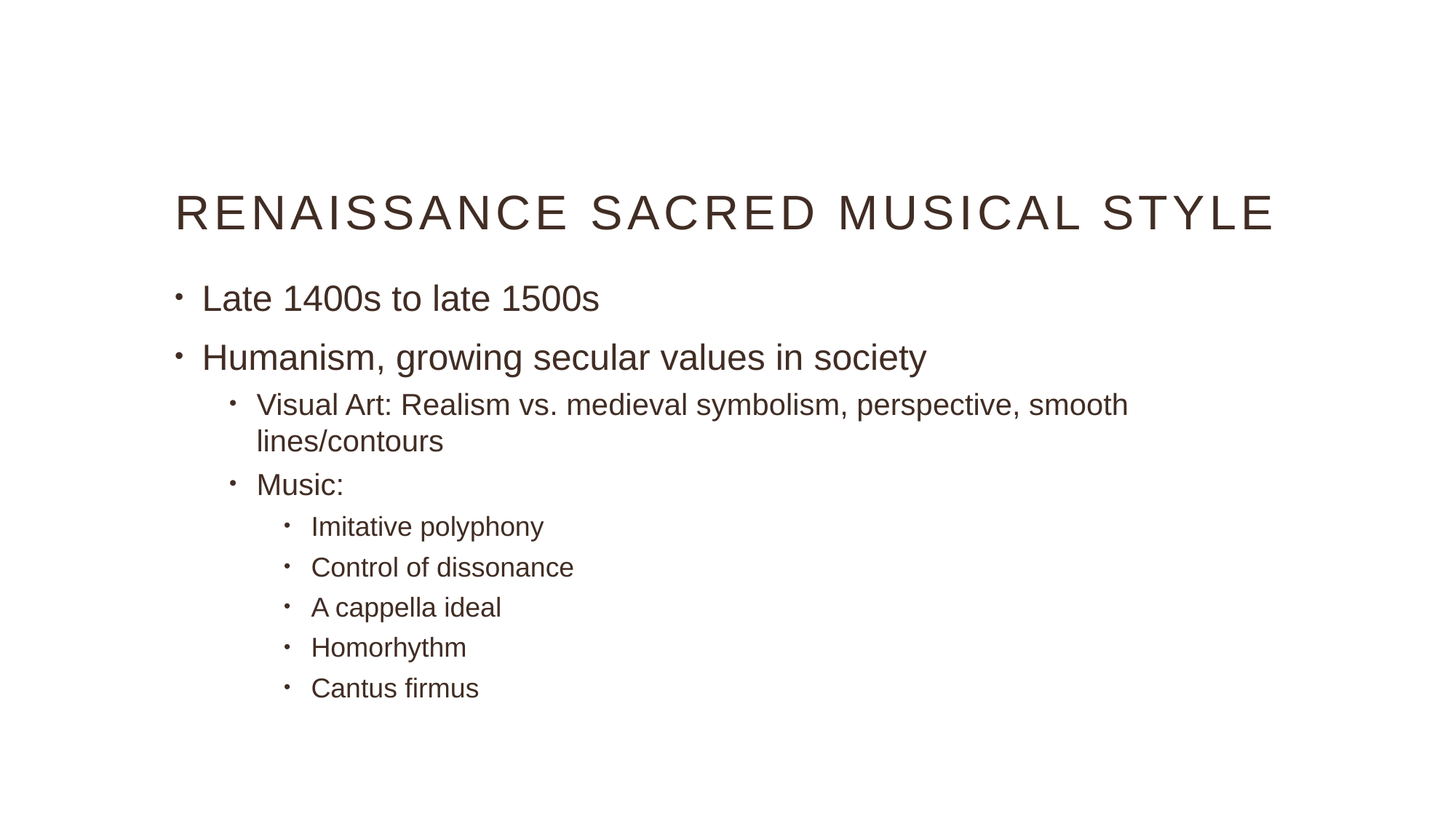

# Renaissance sacred musical style
Late 1400s to late 1500s
Humanism, growing secular values in society
Visual Art: Realism vs. medieval symbolism, perspective, smooth lines/contours
Music:
Imitative polyphony
Control of dissonance
A cappella ideal
Homorhythm
Cantus firmus